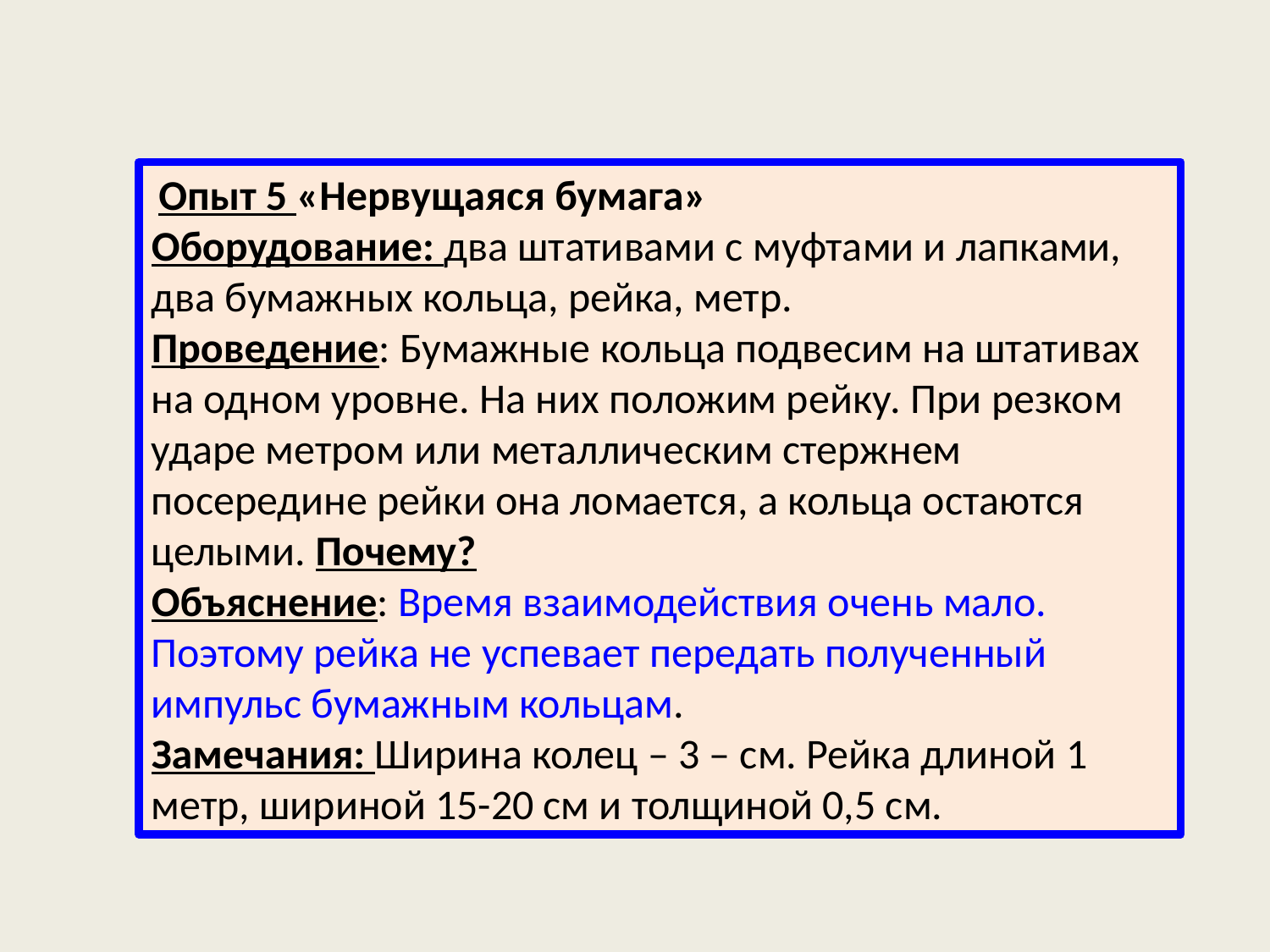

Опыт 5 «Нервущаяся бумага»
Оборудование: два штативами с муфтами и лапками, два бумажных кольца, рейка, метр.
Проведение: Бумажные кольца подвесим на штативах на одном уровне. На них положим рейку. При резком ударе метром или металлическим стержнем посередине рейки она ломается, а кольца остаются целыми. Почему?
Объяснение: Время взаимодействия очень мало. Поэтому рейка не успевает передать полученный импульс бумажным кольцам.
Замечания: Ширина колец – 3 – см. Рейка длиной 1 метр, шириной 15-20 см и толщиной 0,5 см.